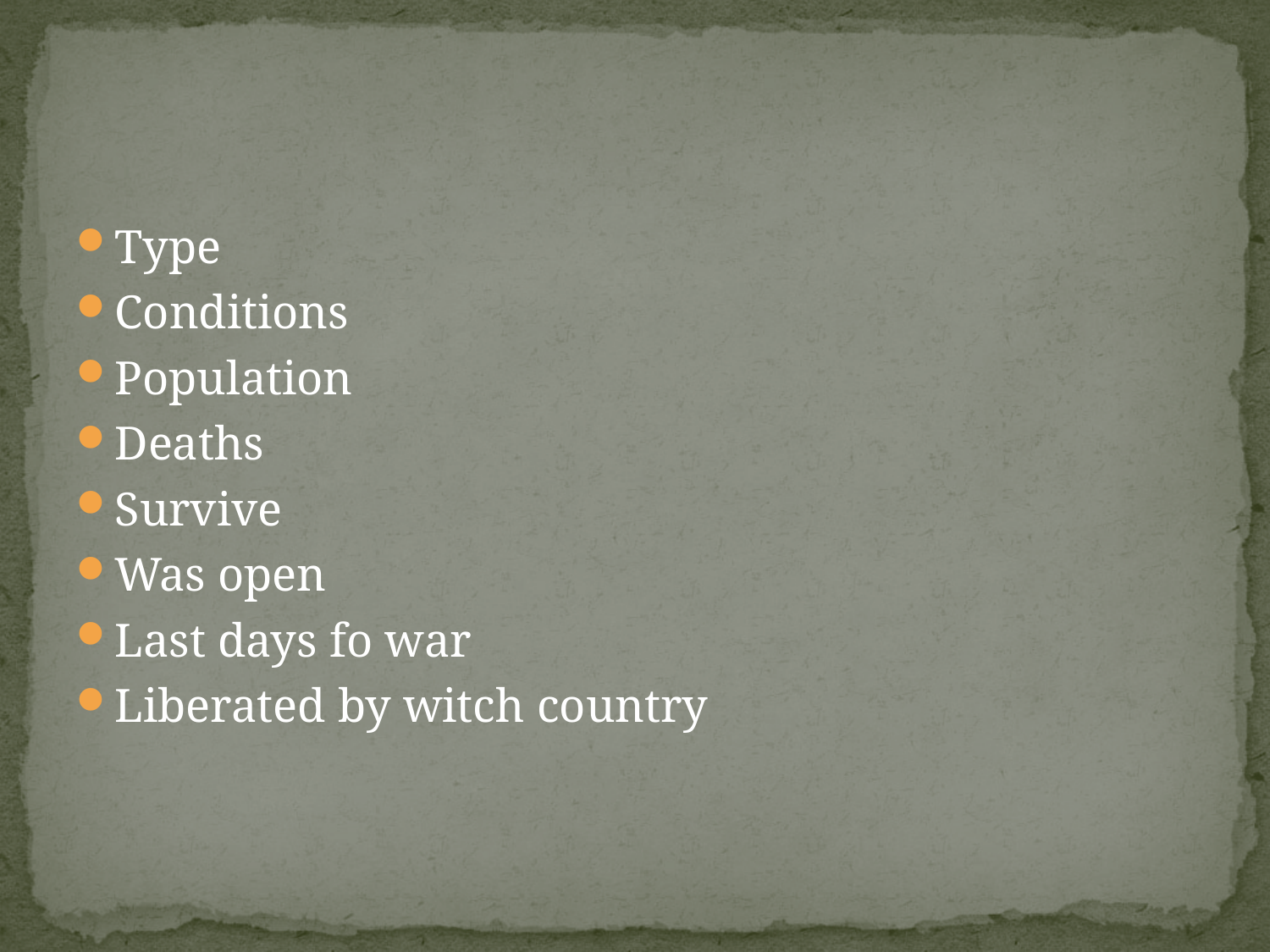

#
Type
Conditions
Population
Deaths
Survive
Was open
Last days fo war
Liberated by witch country